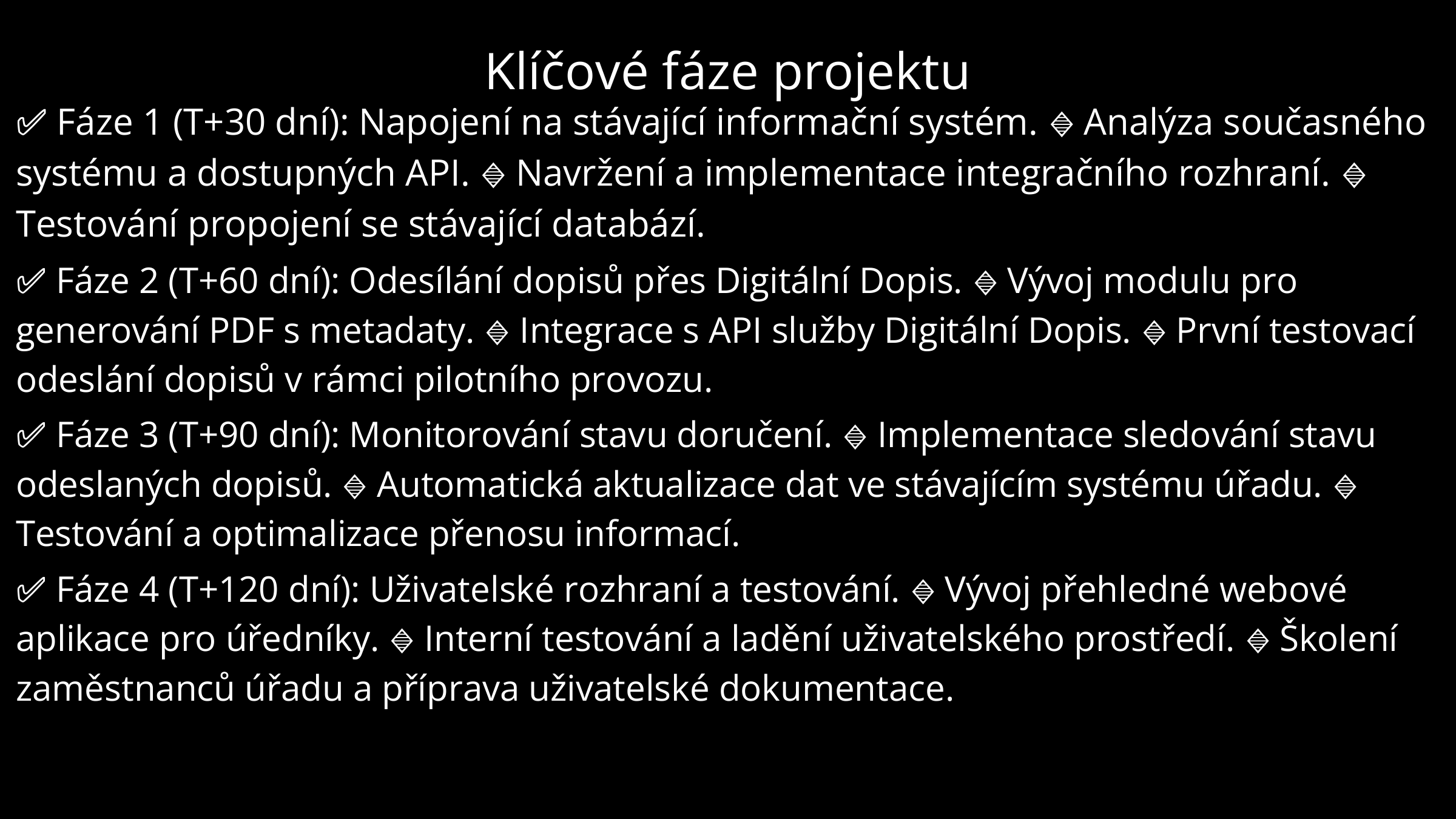

Klíčové fáze projektu
✅ Fáze 1 (T+30 dní): Napojení na stávající informační systém. 🔹 Analýza současného systému a dostupných API. 🔹 Navržení a implementace integračního rozhraní. 🔹 Testování propojení se stávající databází.
✅ Fáze 2 (T+60 dní): Odesílání dopisů přes Digitální Dopis. 🔹 Vývoj modulu pro generování PDF s metadaty. 🔹 Integrace s API služby Digitální Dopis. 🔹 První testovací odeslání dopisů v rámci pilotního provozu.
✅ Fáze 3 (T+90 dní): Monitorování stavu doručení. 🔹 Implementace sledování stavu odeslaných dopisů. 🔹 Automatická aktualizace dat ve stávajícím systému úřadu. 🔹 Testování a optimalizace přenosu informací.
✅ Fáze 4 (T+120 dní): Uživatelské rozhraní a testování. 🔹 Vývoj přehledné webové aplikace pro úředníky. 🔹 Interní testování a ladění uživatelského prostředí. 🔹 Školení zaměstnanců úřadu a příprava uživatelské dokumentace.